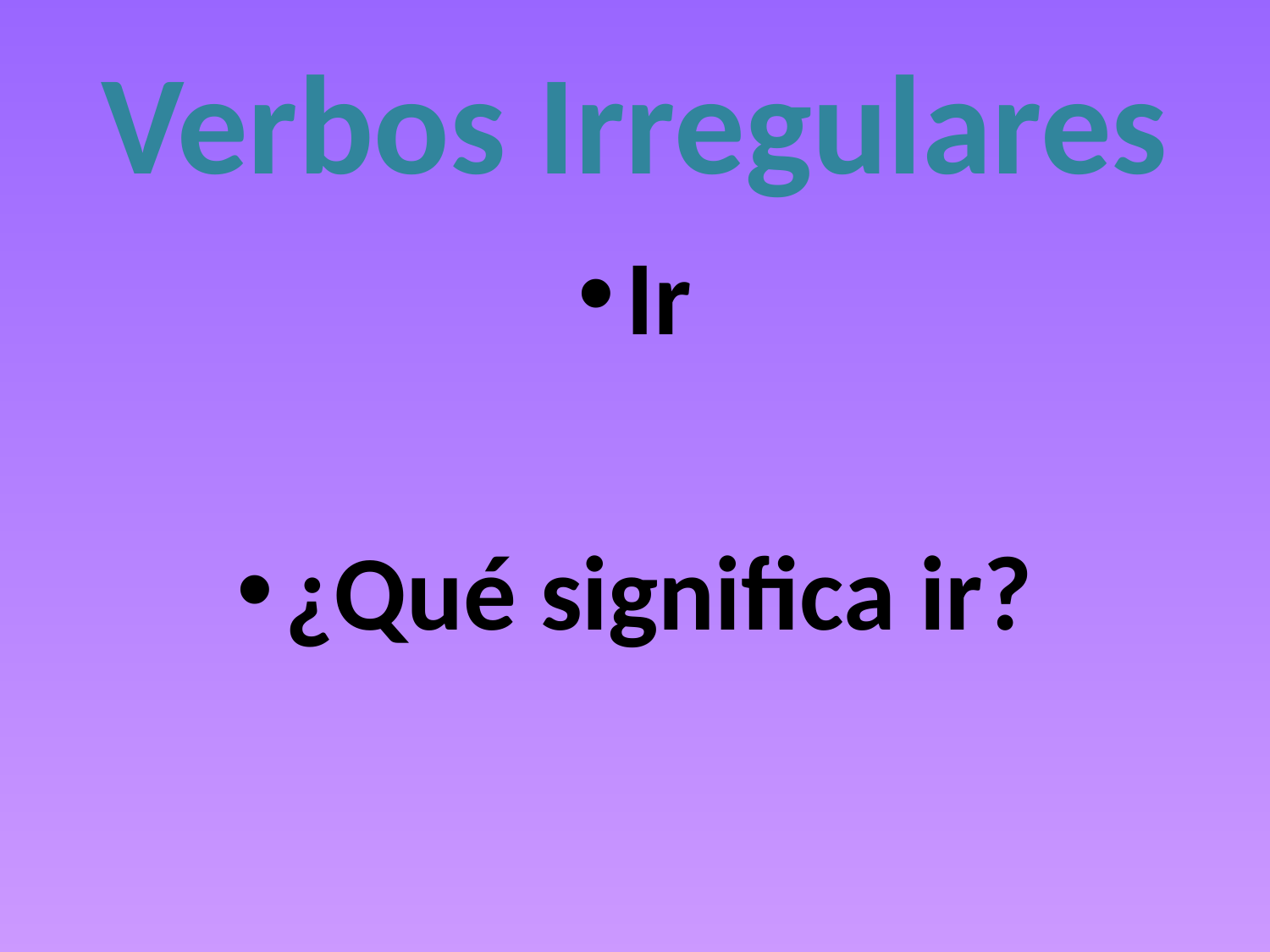

# Verbos Irregulares
Ir

¿Qué significa ir?